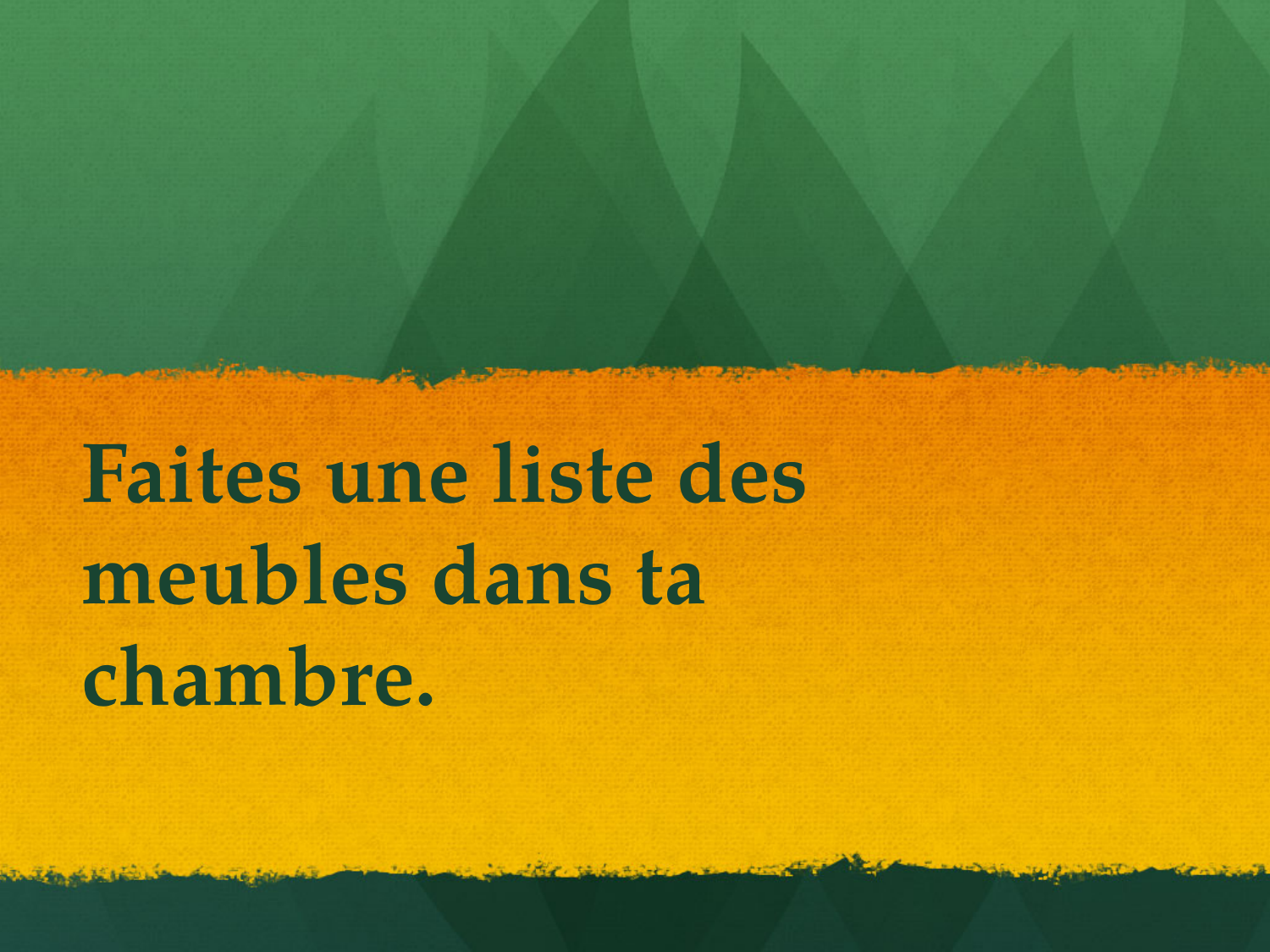

# Faites une liste des meubles dans ta chambre.